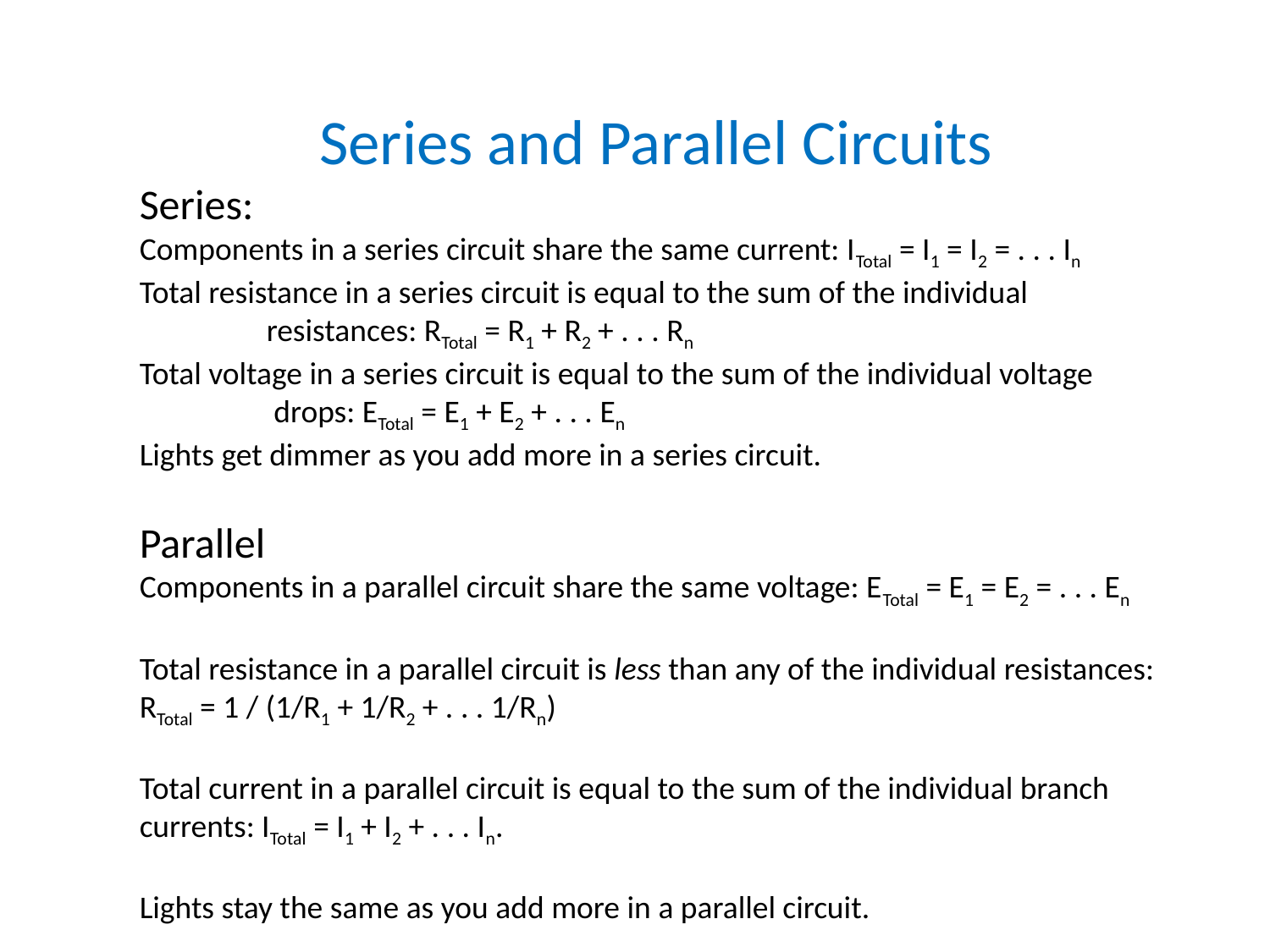

Series and Parallel Circuits
Series:
Components in a series circuit share the same current: ITotal = I1 = I2 = . . . In
Total resistance in a series circuit is equal to the sum of the individual
	resistances: RTotal = R1 + R2 + . . . Rn
Total voltage in a series circuit is equal to the sum of the individual voltage
	 drops: ETotal = E1 + E2 + . . . En
Lights get dimmer as you add more in a series circuit.

Parallel
Components in a parallel circuit share the same voltage: ETotal = E1 = E2 = . . . En

Total resistance in a parallel circuit is less than any of the individual resistances: RTotal = 1 / (1/R1 + 1/R2 + . . . 1/Rn)

Total current in a parallel circuit is equal to the sum of the individual branch currents: ITotal = I1 + I2 + . . . In.

Lights stay the same as you add more in a parallel circuit.